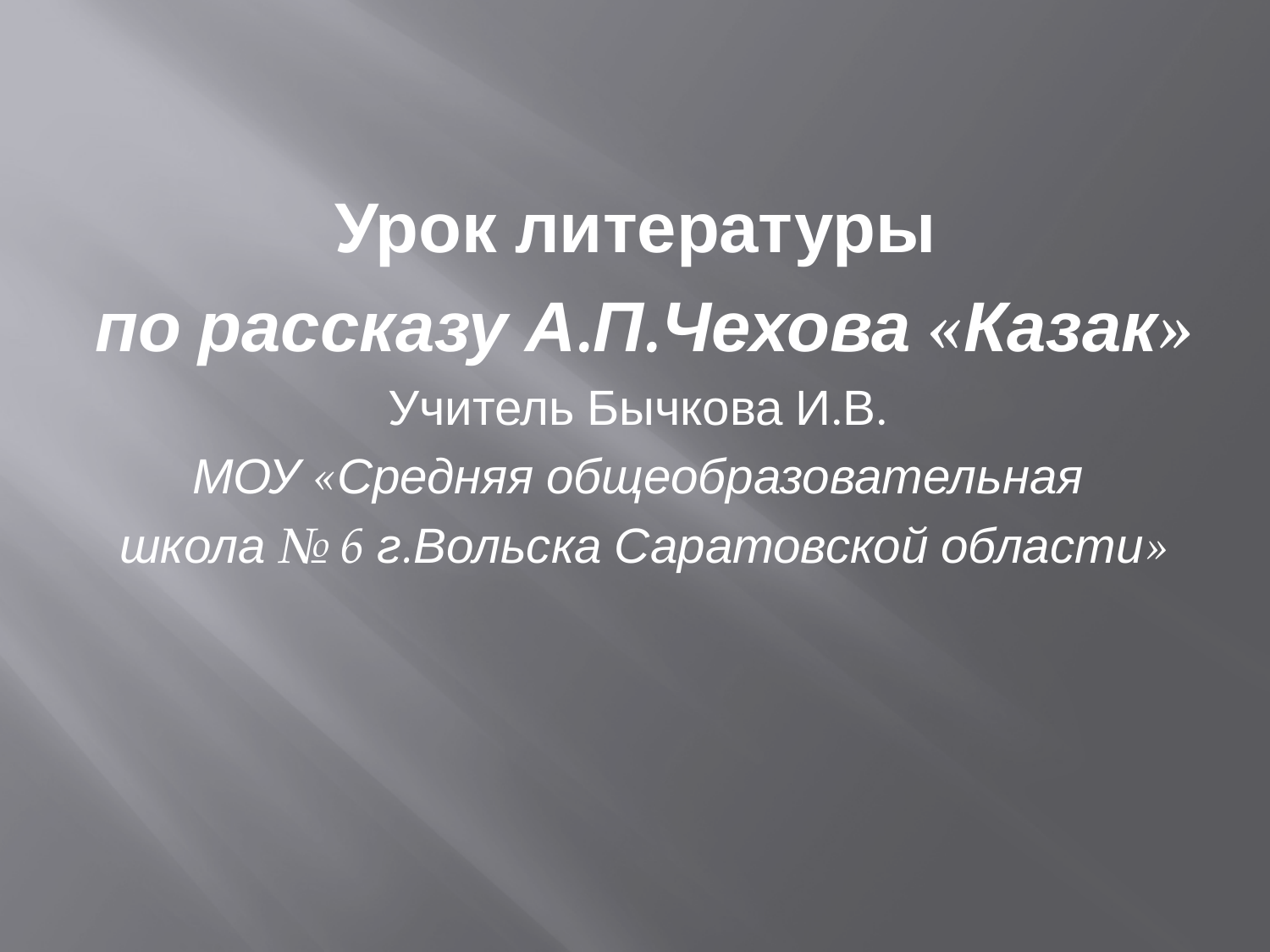

#
Урок литературы
по рассказу А.П.Чехова «Казак»
Учитель Бычкова И.В.
МОУ «Средняя общеобразовательная
школа № 6 г.Вольска Саратовской области»